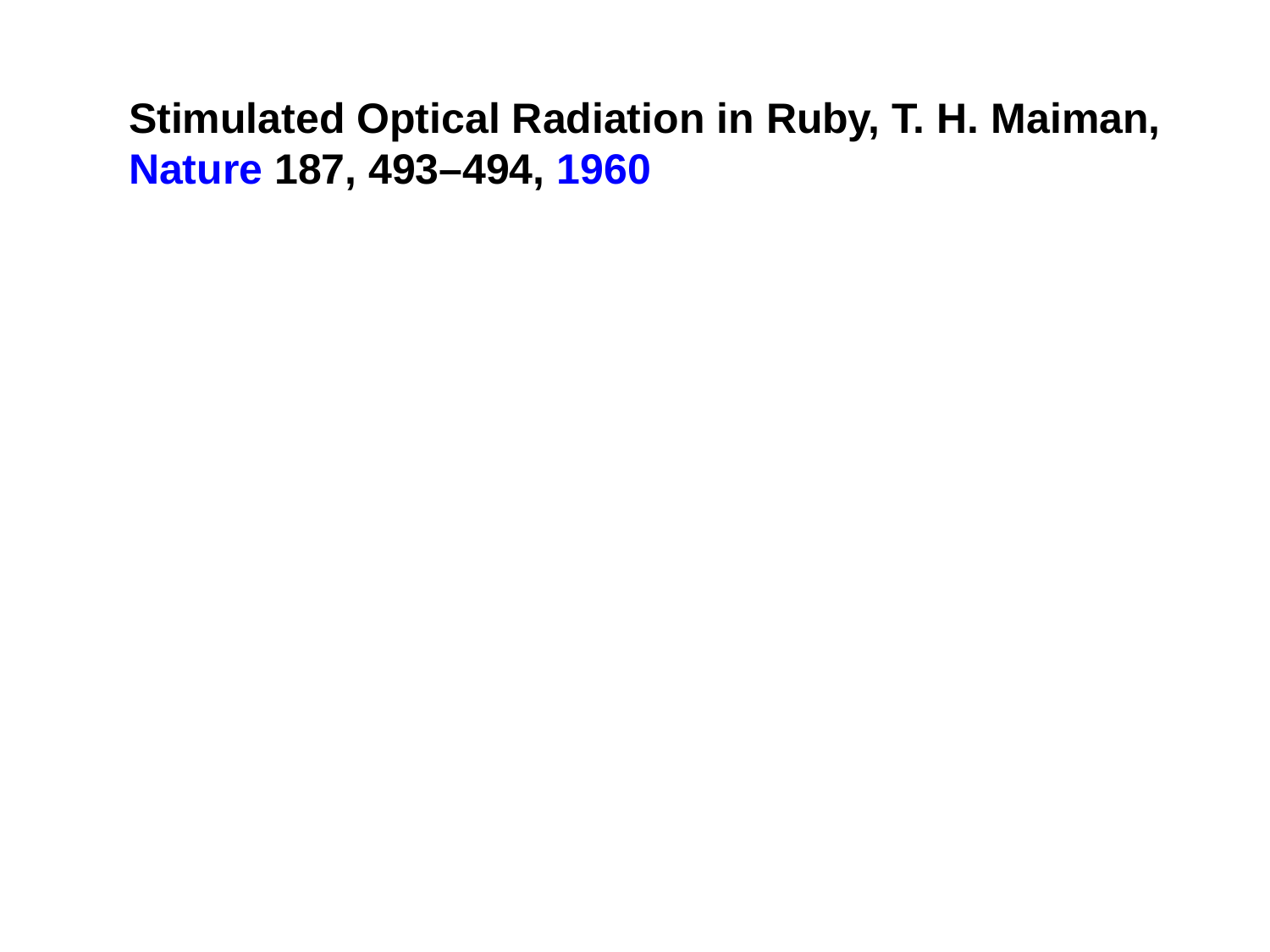

Stimulated Optical Radiation in Ruby, T. H. Maiman, Nature 187, 493–494, 1960